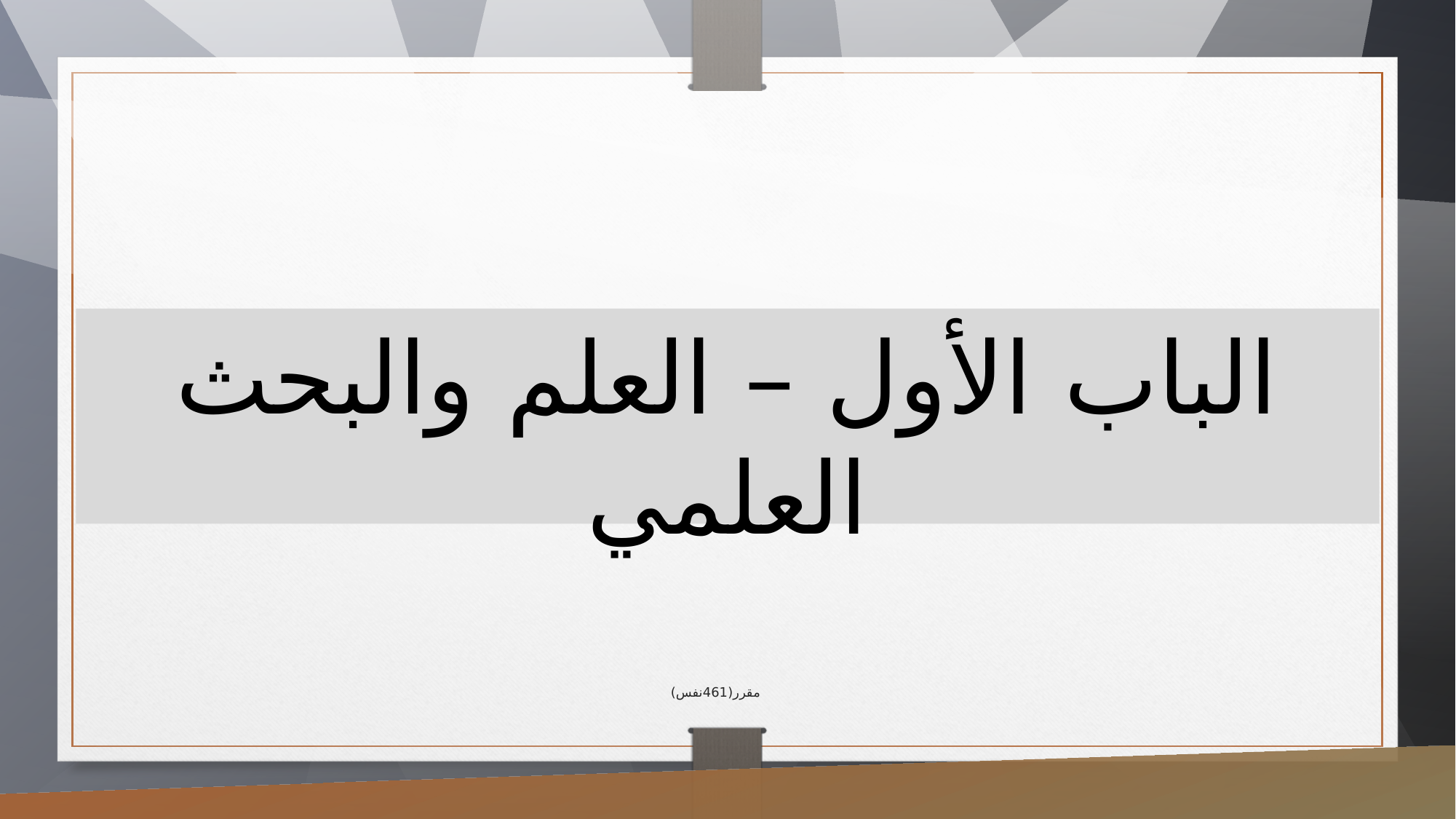

الباب الأول – العلم والبحث العلمي
# مقرر(461نفس)